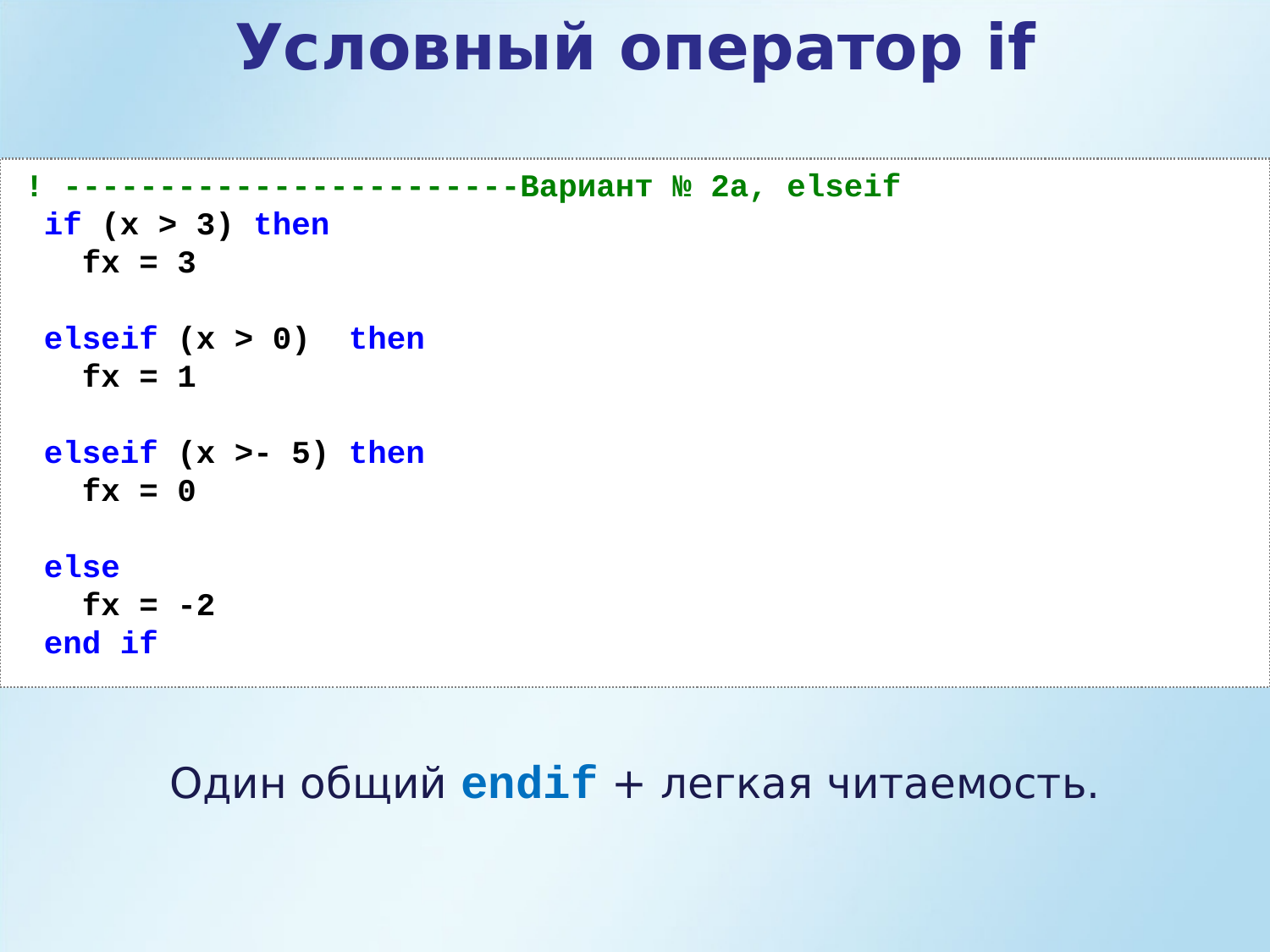

Условный оператор if
! ------------------------Вариант № 2a, elseif
 if (x > 3) then
   fx = 3

 elseif (x > 0)  then
   fx = 1

 elseif (x >- 5) then
   fx = 0

 else
   fx = -2
 end if
Один общий endif + легкая читаемость.